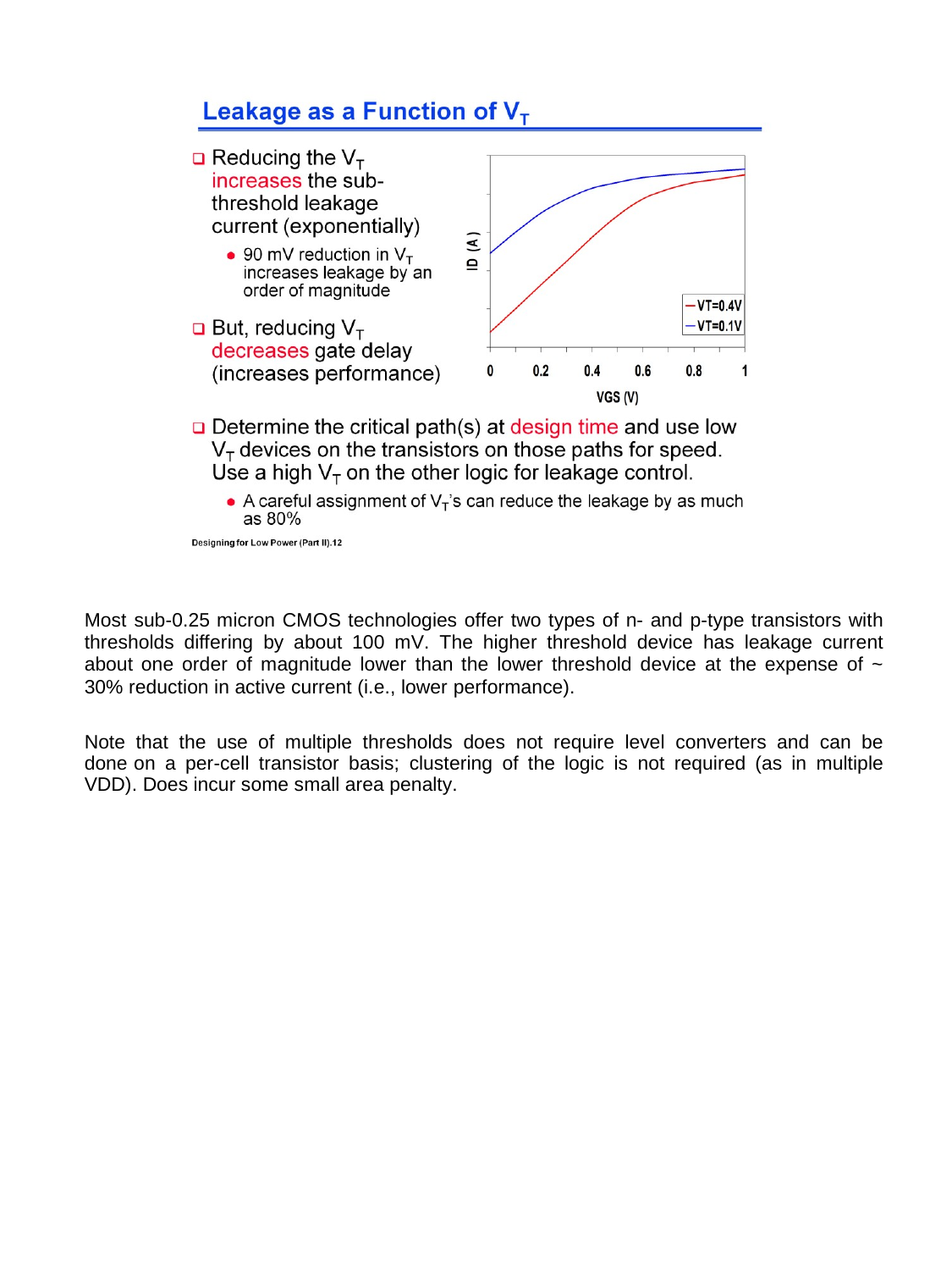

Most sub-0.25 micron CMOS technologies offer two types of n- and p-type transistors with thresholds differing by about 100 mV. The higher threshold device has leakage current about one order of magnitude lower than the lower threshold device at the expense of ~ 30% reduction in active current (i.e., lower performance).
Note that the use of multiple thresholds does not require level converters and can be done on a per-cell transistor basis; clustering of the logic is not required (as in multiple VDD). Does incur some small area penalty.